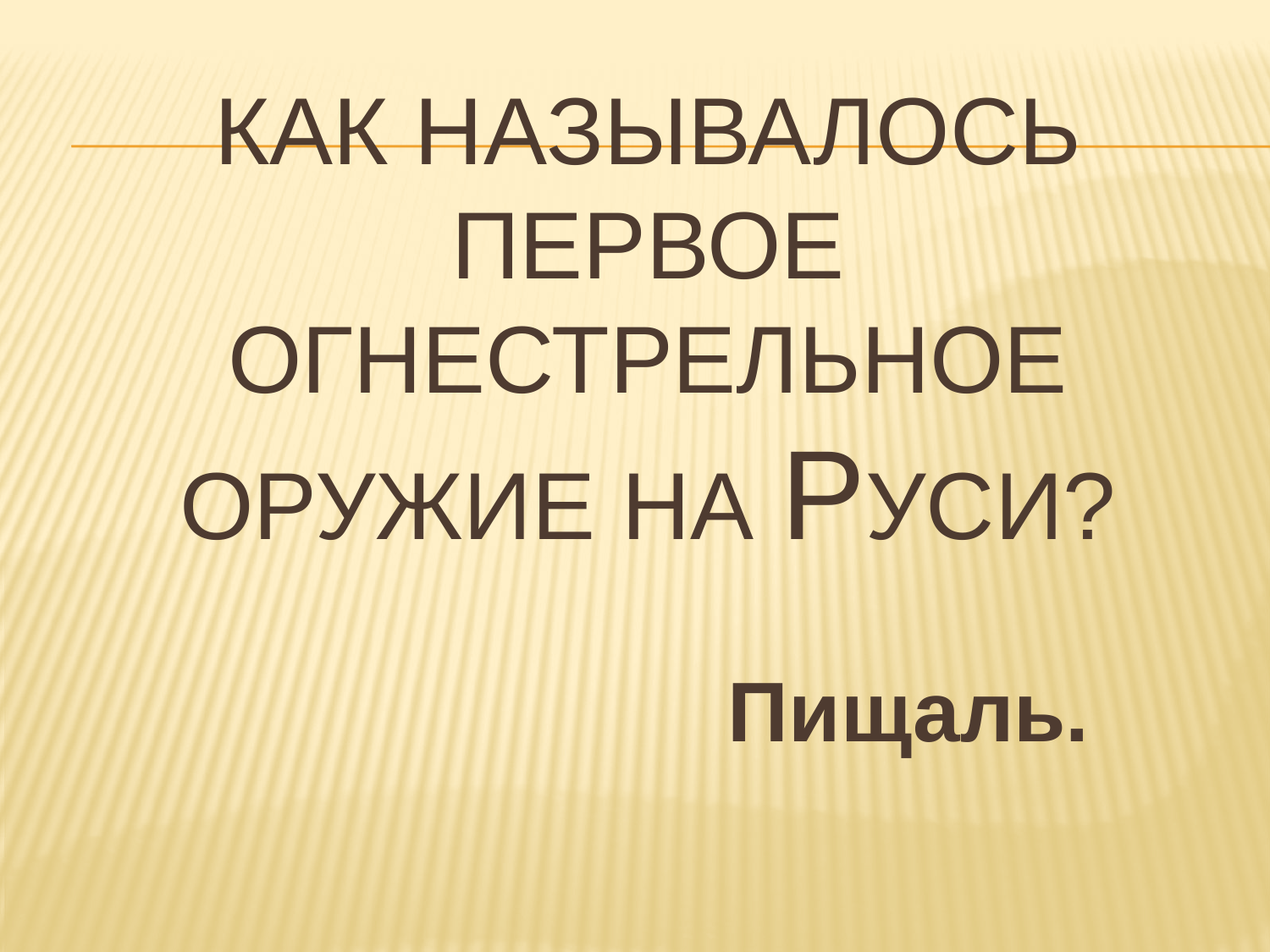

# Как называлось первое огнестрельное оружие на Руси?

                             Пищаль.